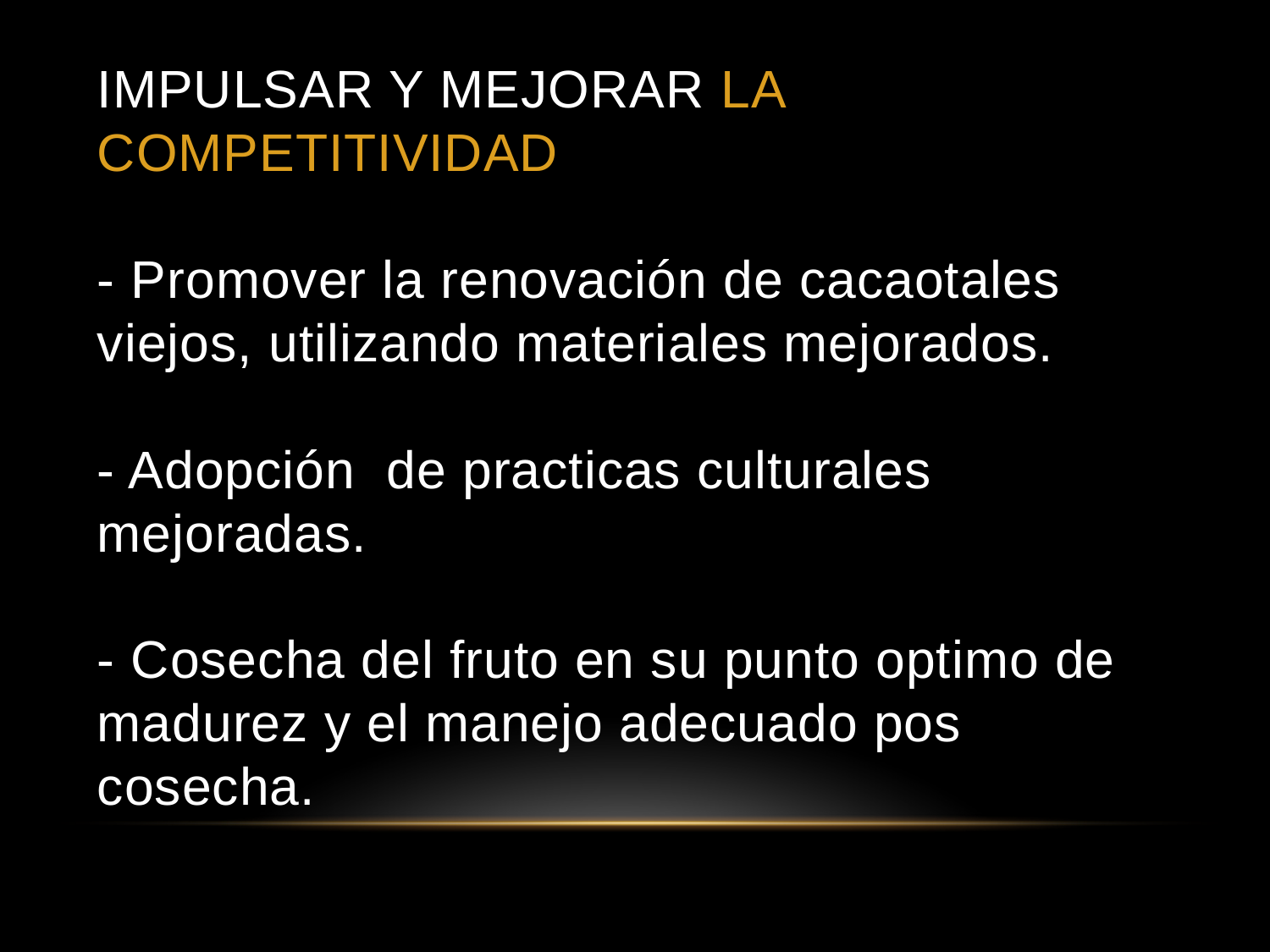

# IMPULSAR Y MEJORAR LA COMPETITIVIDAD - Promover la renovación de cacaotales viejos, utilizando materiales mejorados. - Adopción  de practicas culturales mejoradas. - Cosecha del fruto en su punto optimo de madurez y el manejo adecuado pos cosecha.